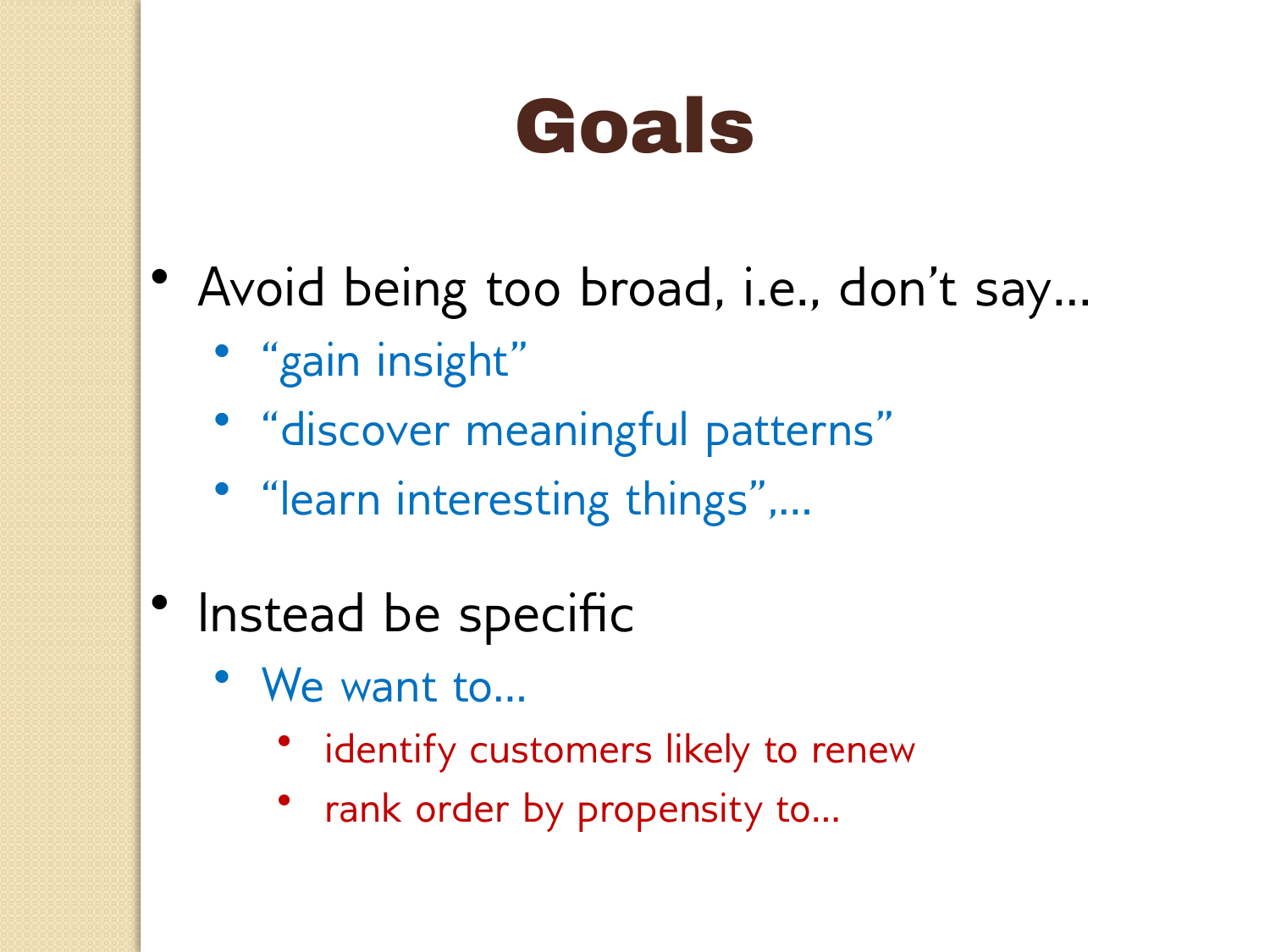

Goals
Avoid being too broad, i.e., don’t say…
“gain insight”
“discover meaningful patterns”
“learn interesting things”,…

Instead be specific
We want to…
identify customers likely to renew
rank order by propensity to…